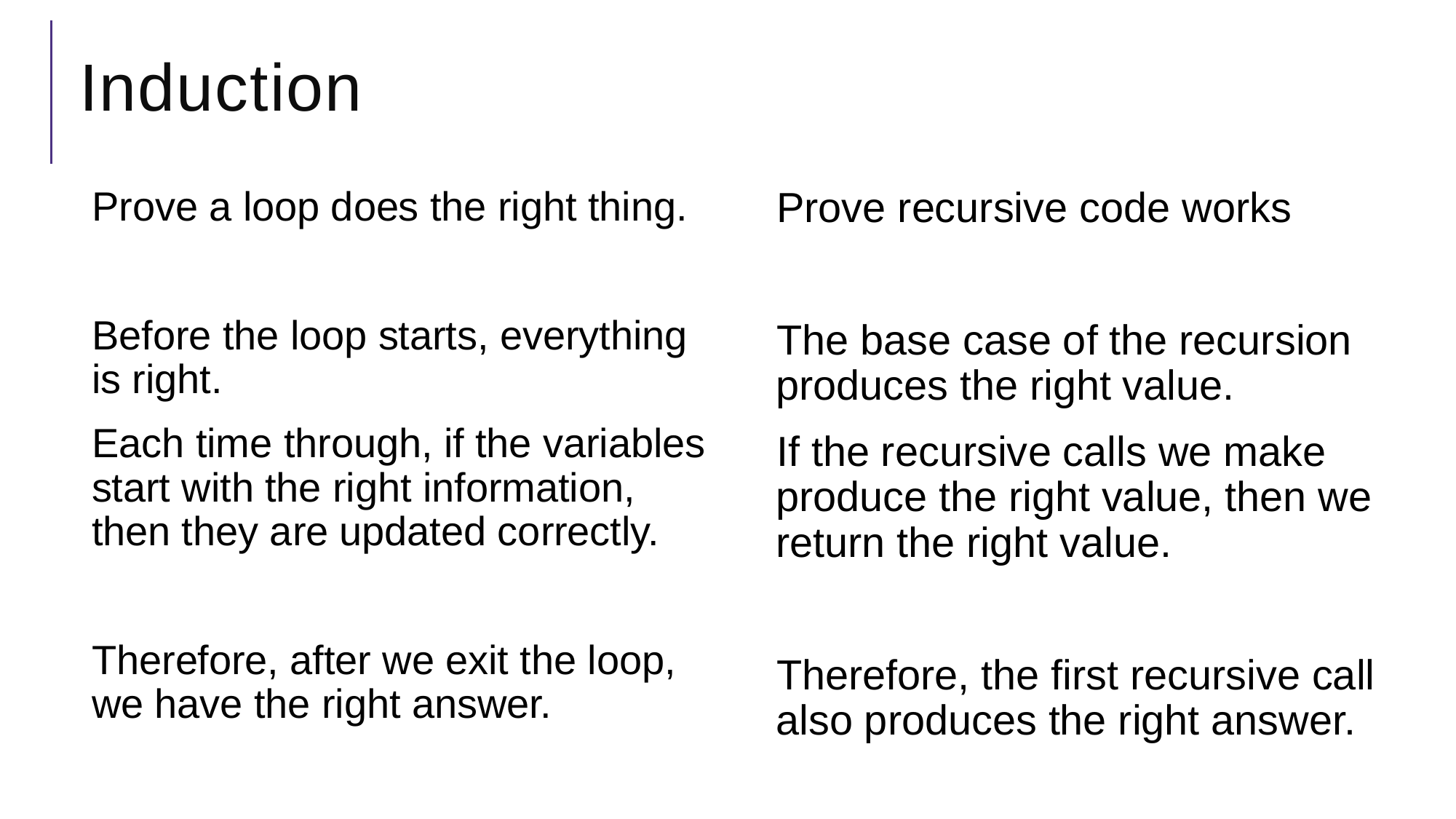

# Induction
Prove recursive code works

The base case of the recursion produces the right value.
If the recursive calls we make produce the right value, then we return the right value.

Therefore, the first recursive call also produces the right answer.
Prove a loop does the right thing.

Before the loop starts, everything is right.
Each time through, if the variables start with the right information, then they are updated correctly.

Therefore, after we exit the loop, we have the right answer.